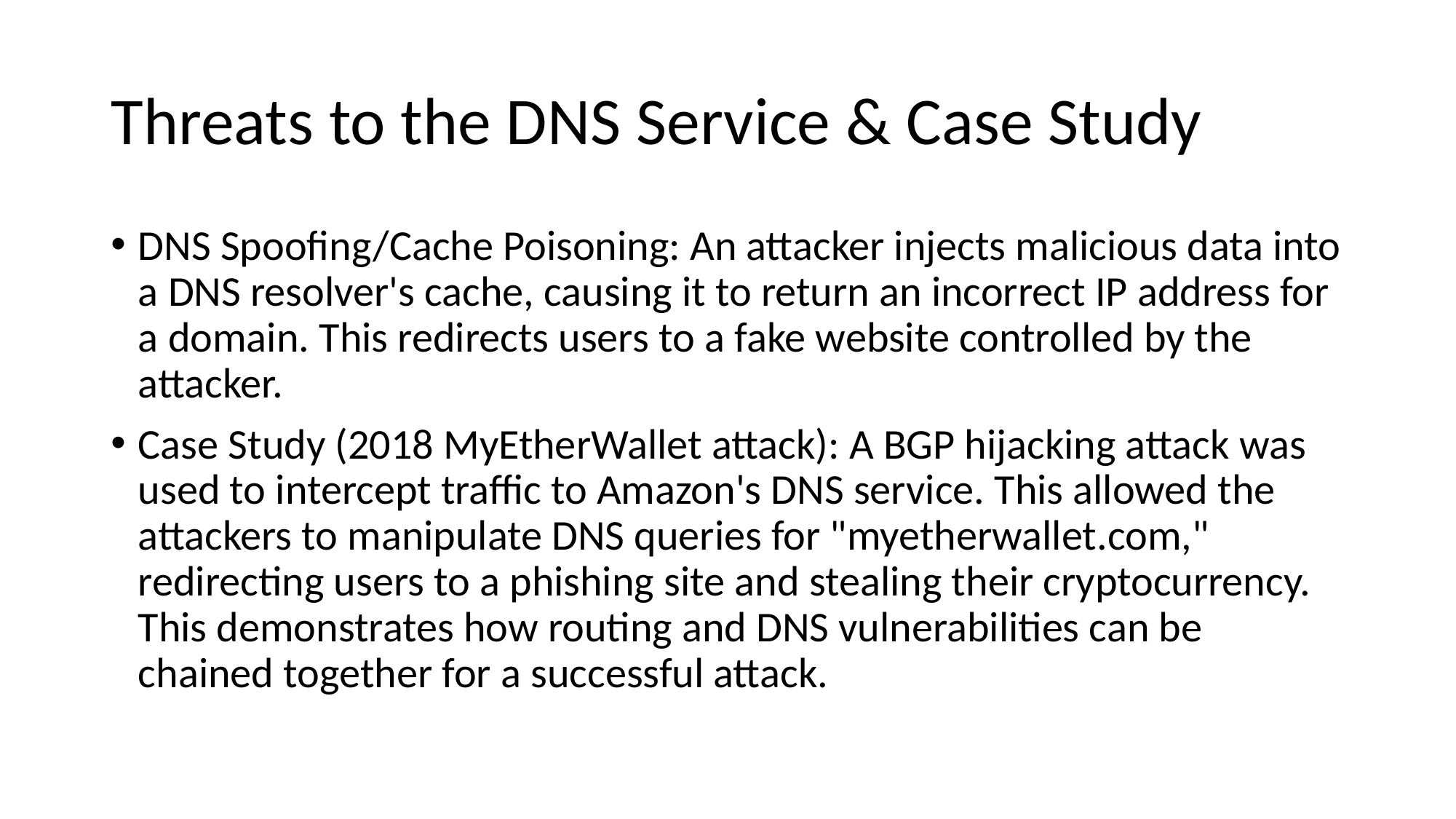

# Threats to the DNS Service & Case Study
DNS Spoofing/Cache Poisoning: An attacker injects malicious data into a DNS resolver's cache, causing it to return an incorrect IP address for a domain. This redirects users to a fake website controlled by the attacker.
Case Study (2018 MyEtherWallet attack): A BGP hijacking attack was used to intercept traffic to Amazon's DNS service. This allowed the attackers to manipulate DNS queries for "myetherwallet.com," redirecting users to a phishing site and stealing their cryptocurrency. This demonstrates how routing and DNS vulnerabilities can be chained together for a successful attack.